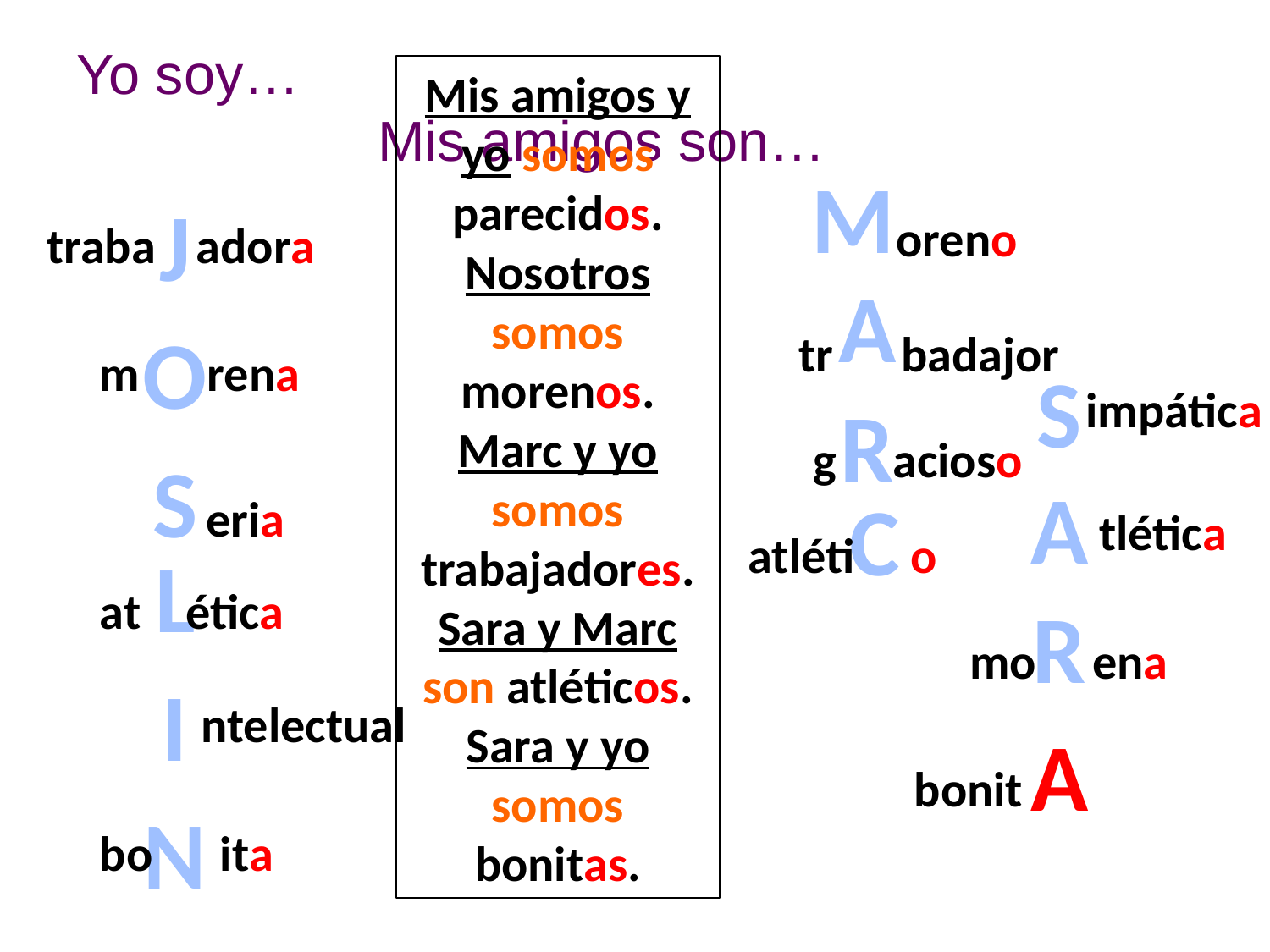

Yo soy…									Mis amigos son…
Mis amigos y yo somos parecidos. Nosotros somos morenos. Marc y yo somos trabajadores. Sara y Marc son atléticos. Sara y yo somos bonitas.
M
J
oreno
traba	  adora
A
O
tr      badajor
m      rena
S
          impática
R
g     acioso
S
A
C
     eria
             tlética
  atléti     o
L
at    ética
R
        mo     ena
I
ntelectual
A
             bonit
N
bo      ita